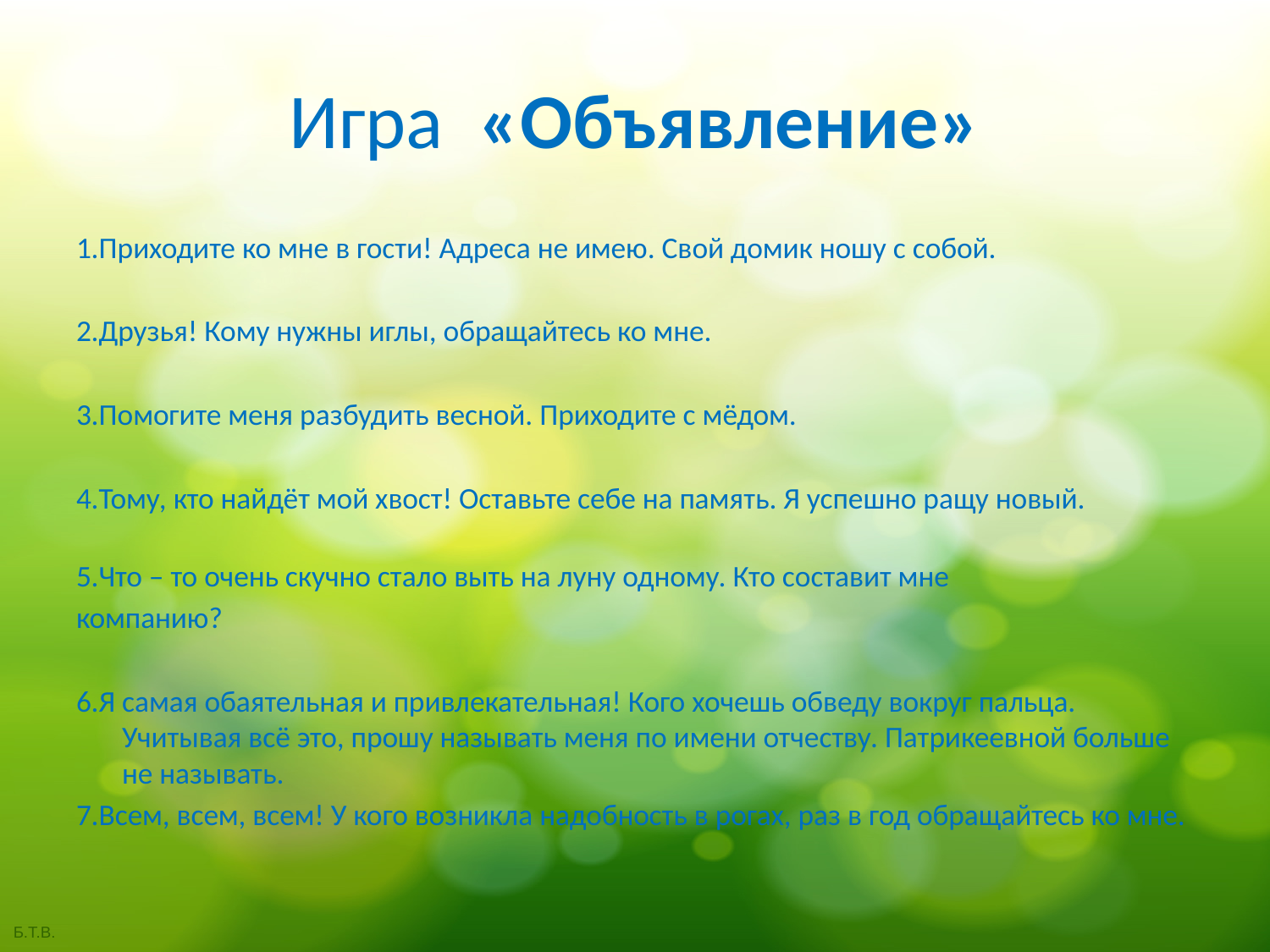

# Игра  «Объявление»
1.Приходите ко мне в гости! Адреса не имею. Свой домик ношу с собой.

2.Друзья! Кому нужны иглы, обращайтесь ко мне.

3.Помогите меня разбудить весной. Приходите с мёдом.

4.Тому, кто найдёт мой хвост! Оставьте себе на память. Я успешно ращу новый.
5.Что – то очень скучно стало выть на луну одному. Кто составит мне
компанию?

6.Я самая обаятельная и привлекательная! Кого хочешь обведу вокруг пальца. Учитывая всё это, прошу называть меня по имени отчеству. Патрикеевной больше не называть.
7.Всем, всем, всем! У кого возникла надобность в рогах, раз в год обращайтесь ко мне.